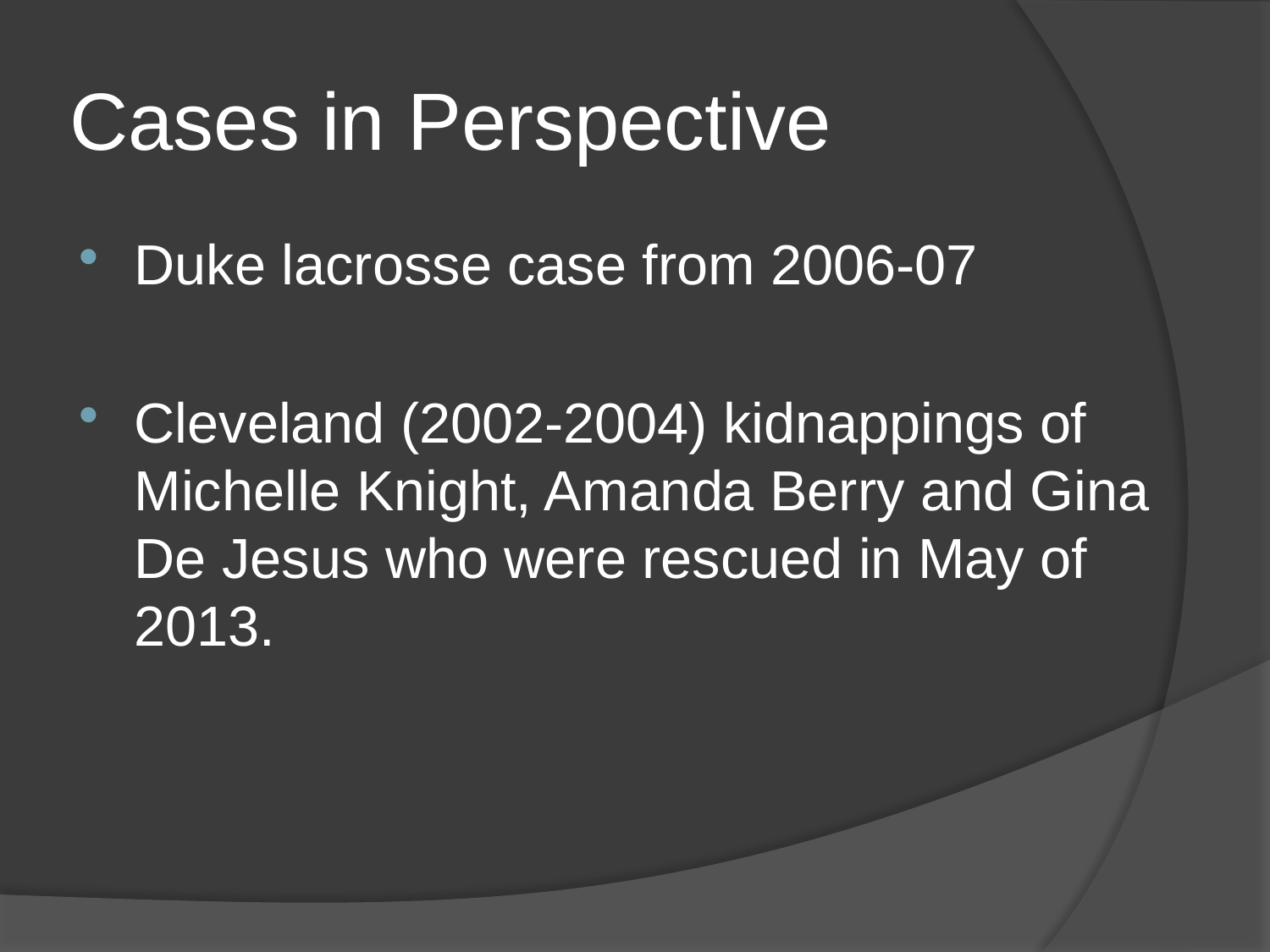

# Cases in Perspective
Duke lacrosse case from 2006-07

Cleveland (2002-2004) kidnappings of Michelle Knight, Amanda Berry and Gina De Jesus who were rescued in May of 2013.